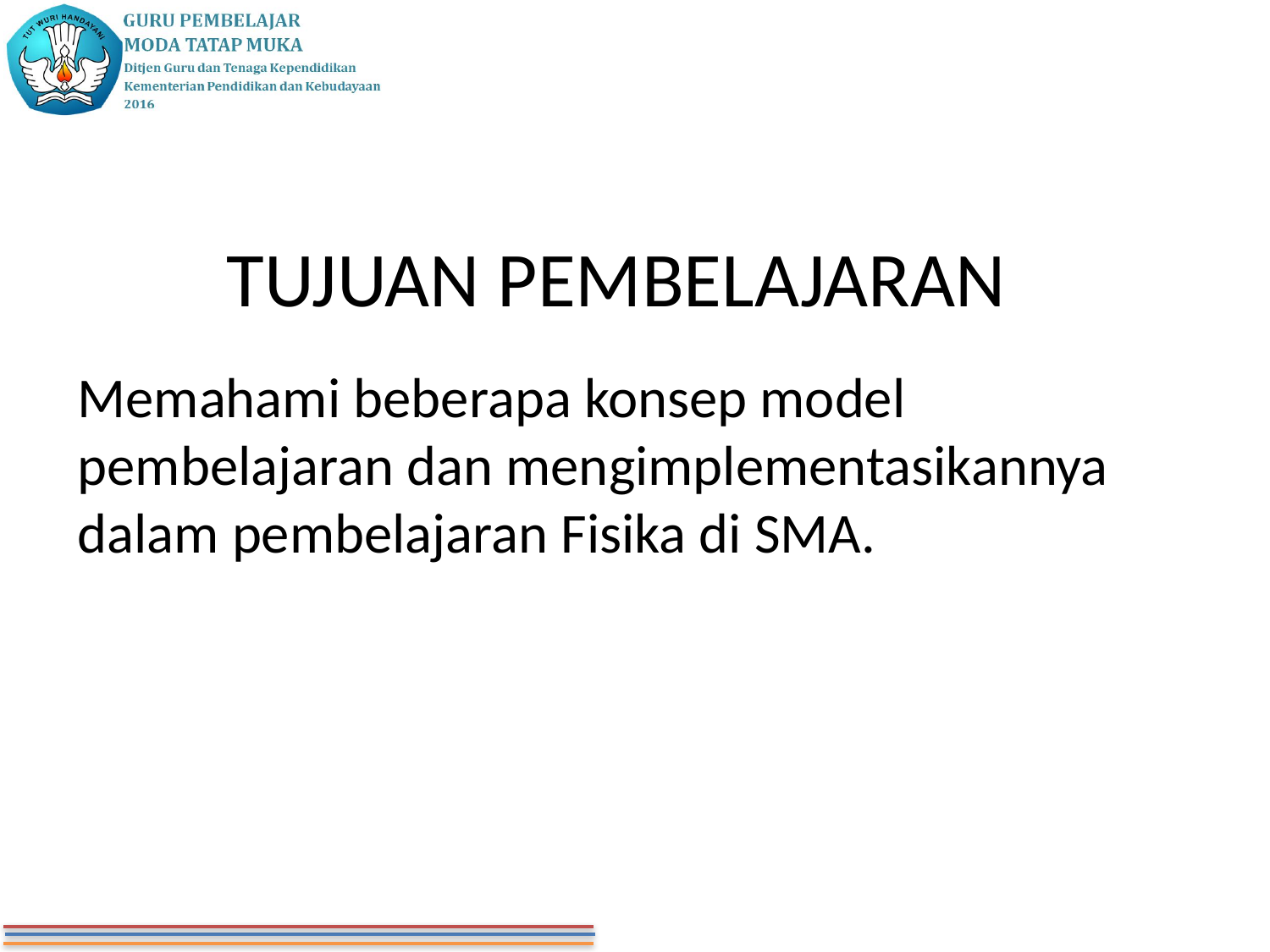

# TUJUAN PEMBELAJARAN
Memahami beberapa konsep model pembelajaran dan mengimplementasikannya dalam pembelajaran Fisika di SMA.